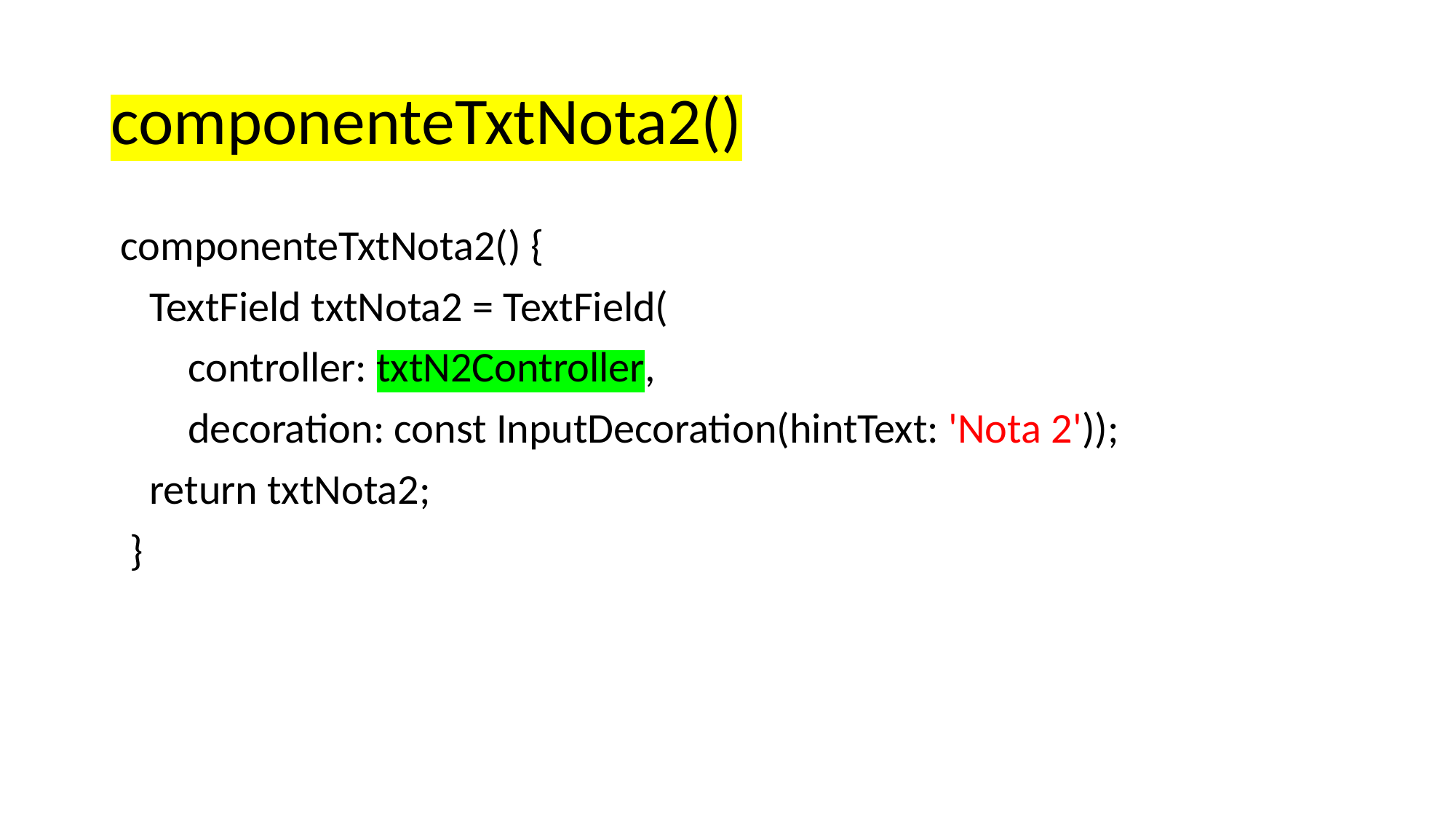

# componenteTxtNota2()
 componenteTxtNota2() {
    TextField txtNota2 = TextField(
        controller: txtN2Controller,
        decoration: const InputDecoration(hintText: 'Nota 2'));
    return txtNota2;
  }